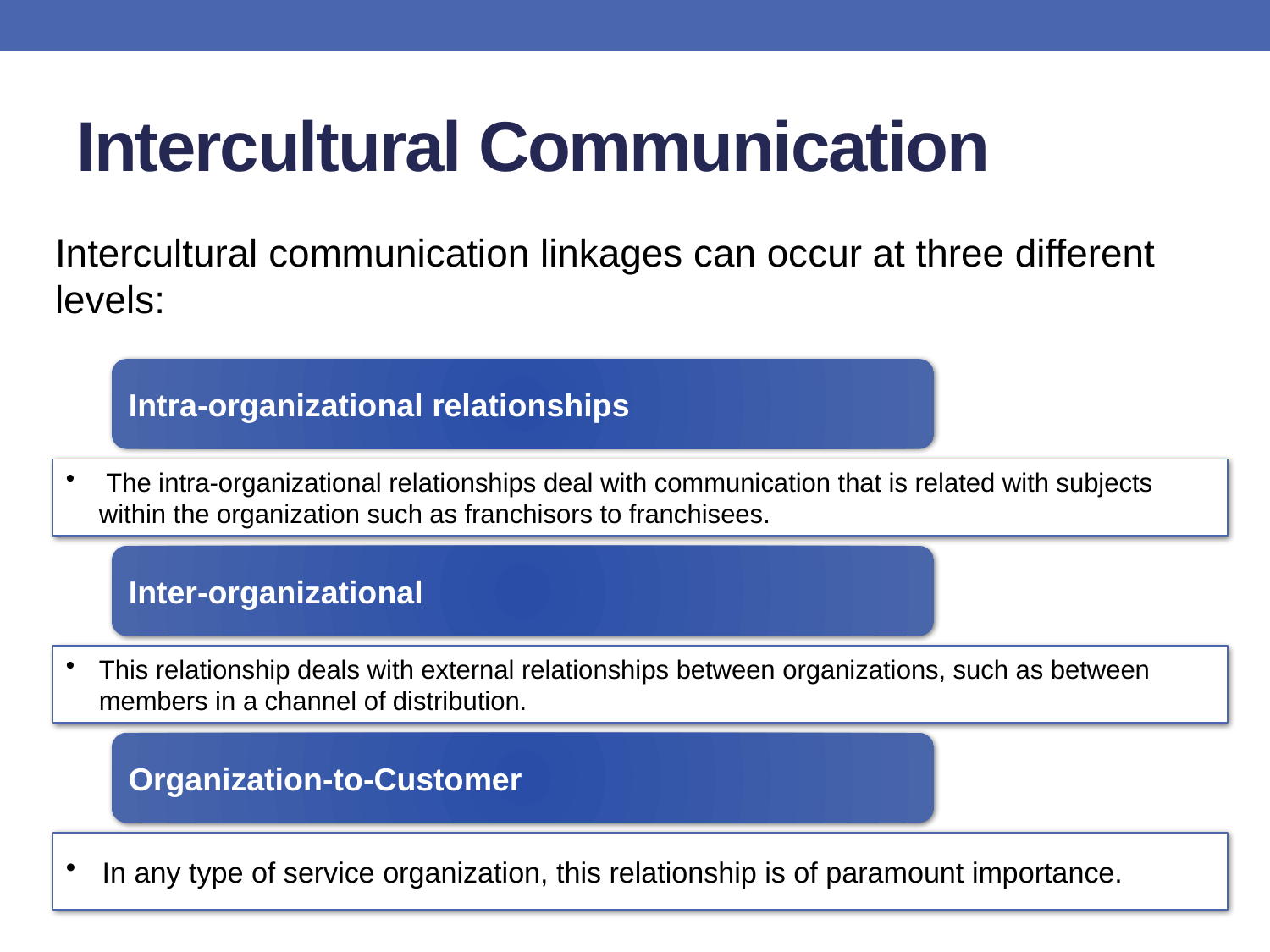

# Intercultural Communication
Intercultural communication linkages can occur at three different levels:
Intra-organizational relationships
Inter-organizational
Organization-to-Customer
 The intra-organizational relationships deal with communication that is related with subjects within the organization such as franchisors to franchisees.
This relationship deals with external relationships between organizations, such as between members in a channel of distribution.
In any type of service organization, this relationship is of paramount importance.